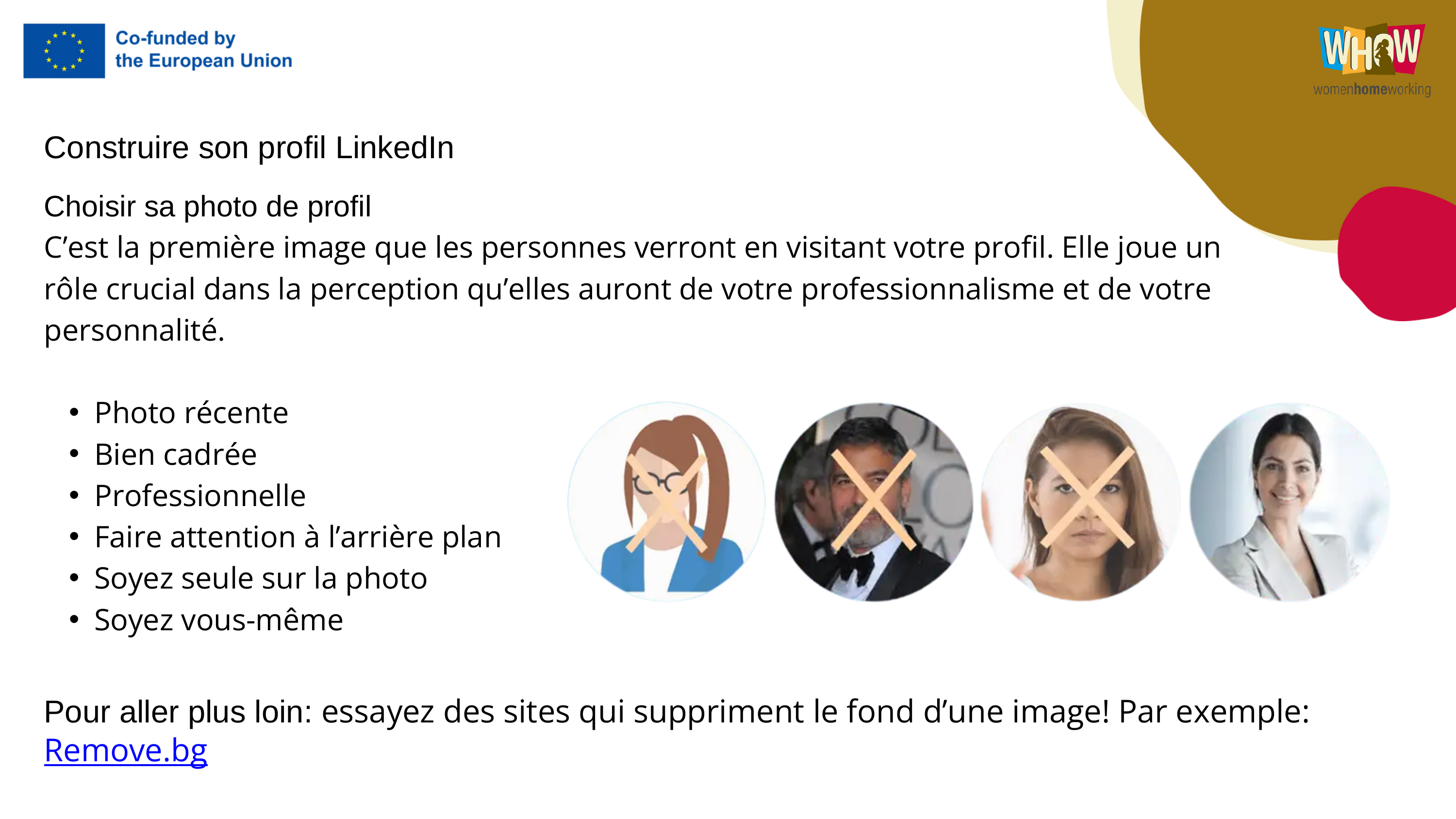

Construire son profil LinkedIn
Choisir sa photo de profil
C’est la première image que les personnes verront en visitant votre profil. Elle joue un rôle crucial dans la perception qu’elles auront de votre professionnalisme et de votre personnalité.

Photo récente
Bien cadrée
Professionnelle
Faire attention à l’arrière plan
Soyez seule sur la photo
Soyez vous-même

Pour aller plus loin: essayez des sites qui suppriment le fond d’une image! Par exemple: Remove.bg